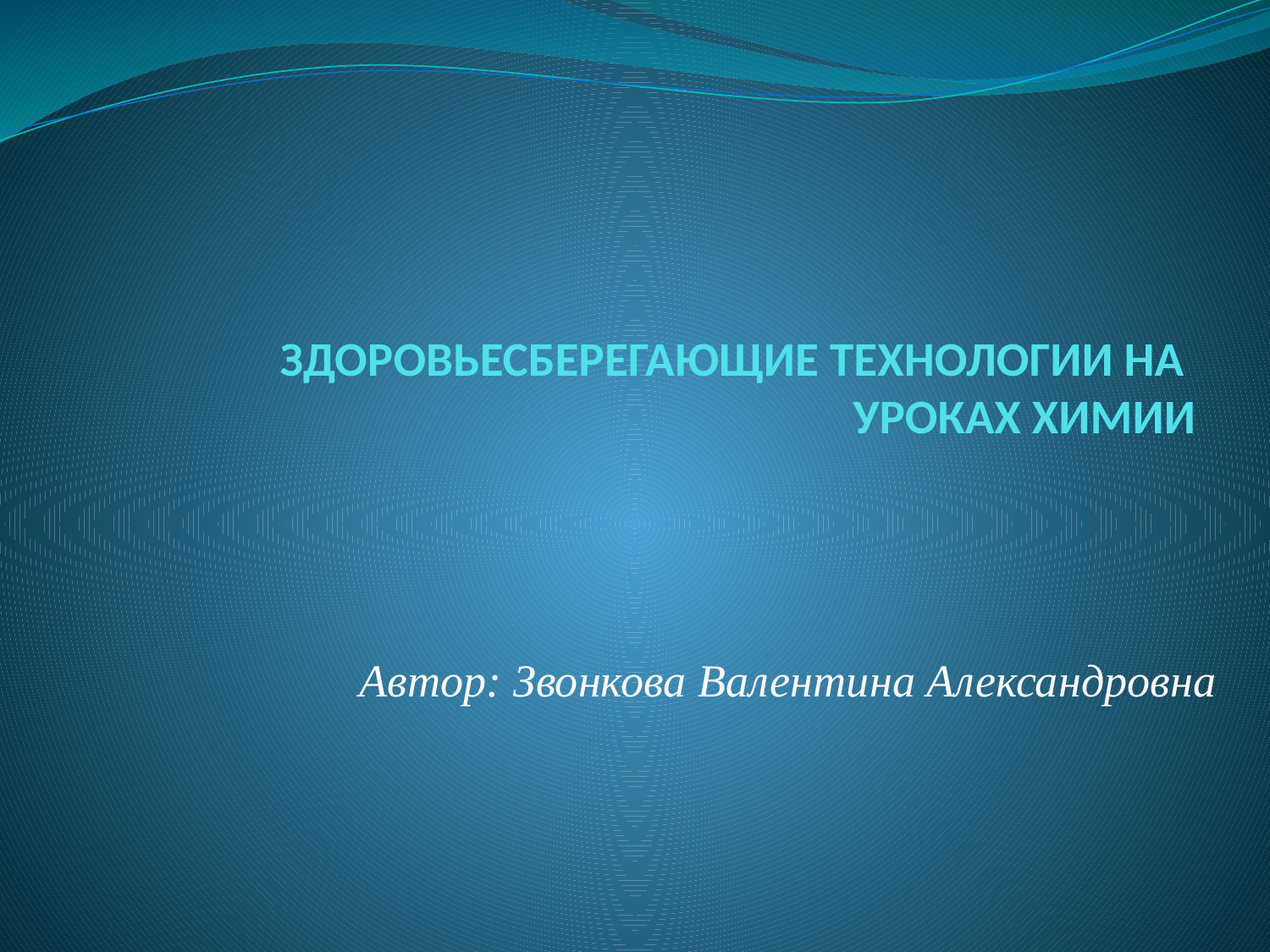

# ЗДОРОВЬЕСБЕРЕГАЮЩИЕ ТЕХНОЛОГИИ НА УРОКАХ ХИМИИ
Автор: Звонкова Валентина Александровна